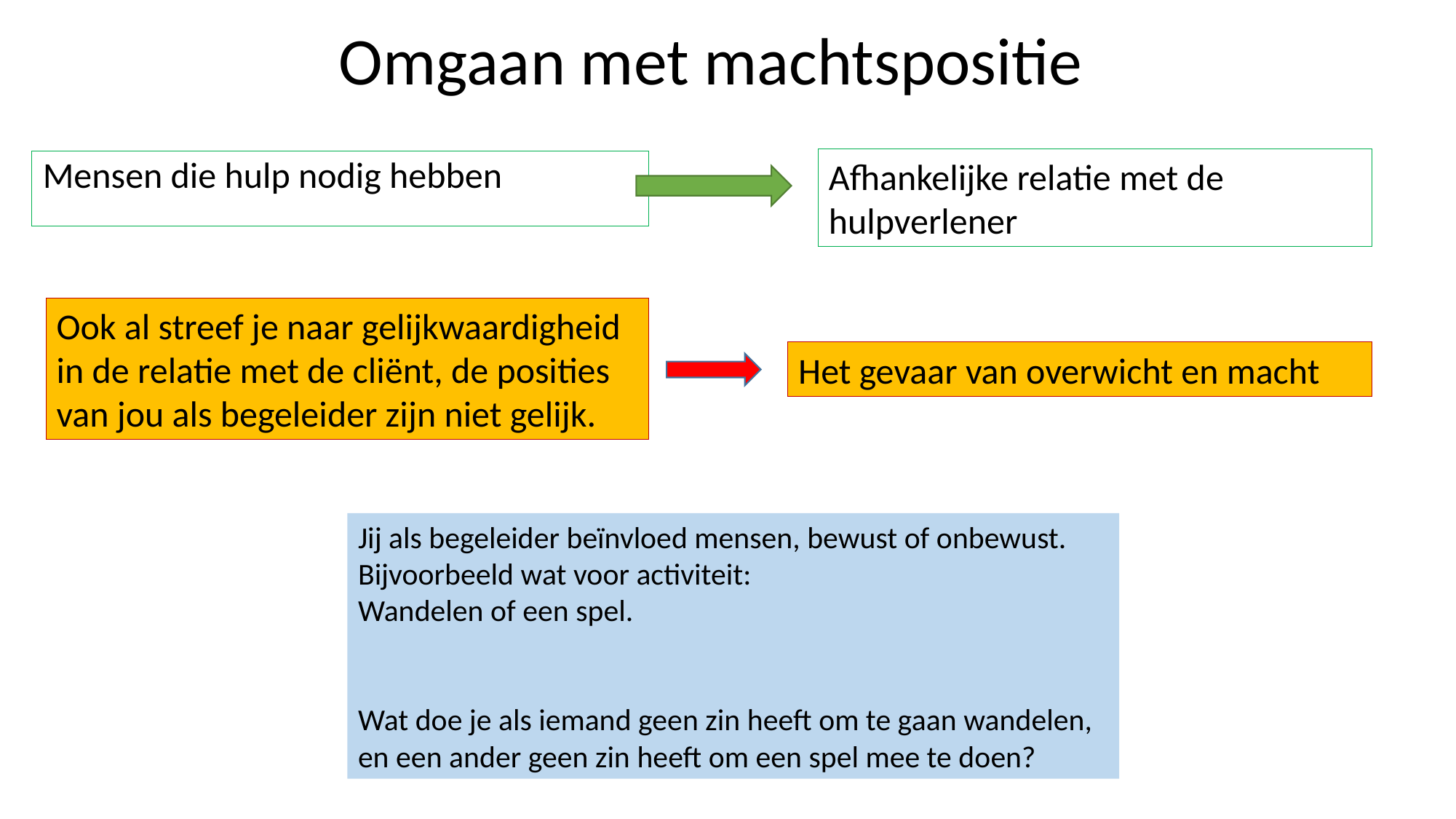

# Omgaan met machtspositie
Afhankelijke relatie met de
hulpverlener
Mensen die hulp nodig hebben

Ook al streef je naar gelijkwaardigheid in de relatie met de cliënt, de posities van jou als begeleider zijn niet gelijk.
Het gevaar van overwicht en macht

Jij als begeleider beïnvloed mensen, bewust of onbewust. Bijvoorbeeld wat voor activiteit:
Wandelen of een spel.

Wat doe je als iemand geen zin heeft om te gaan wandelen,
en een ander geen zin heeft om een spel mee te doen?